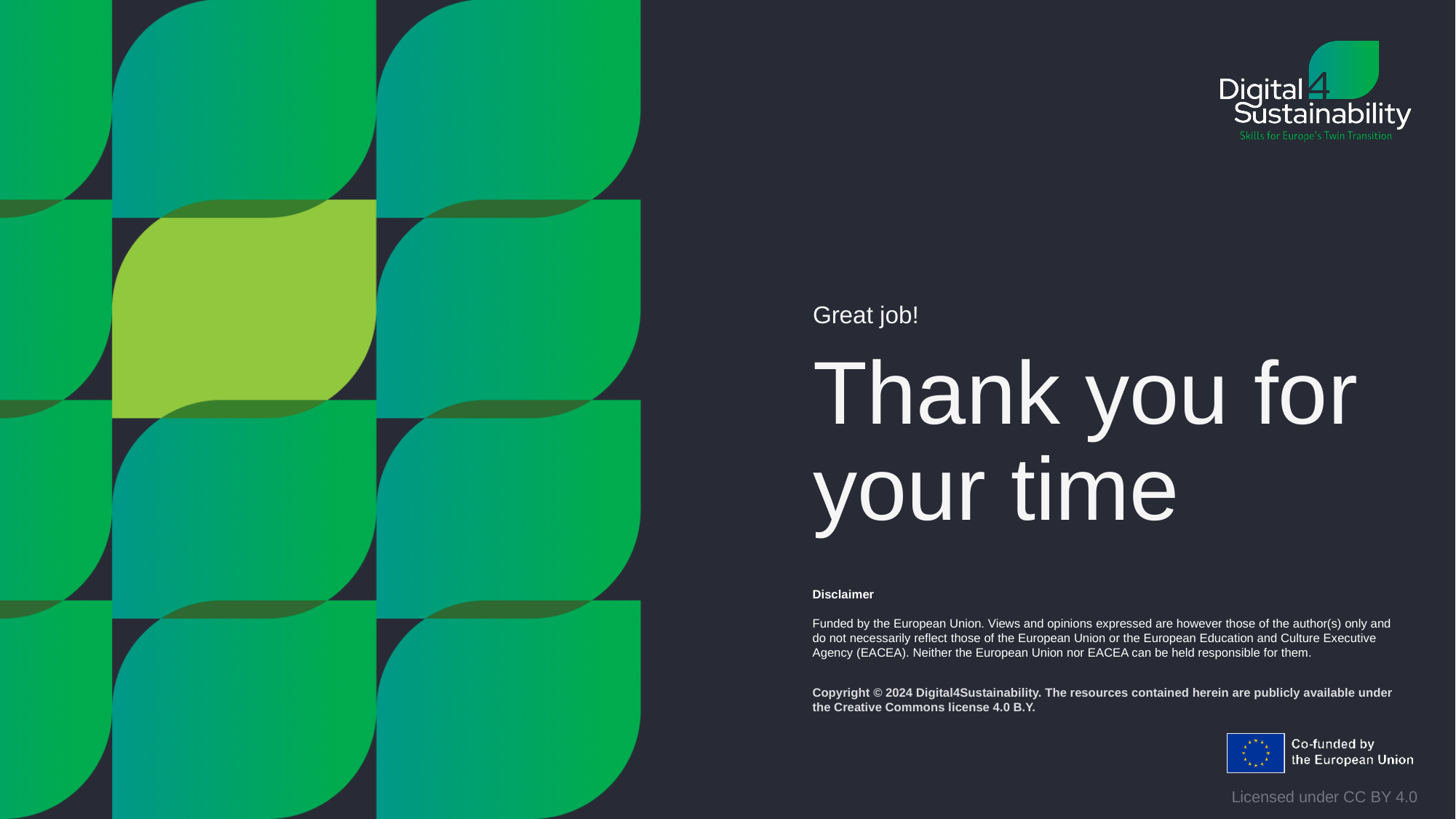

Great job!
# Thank you for your time